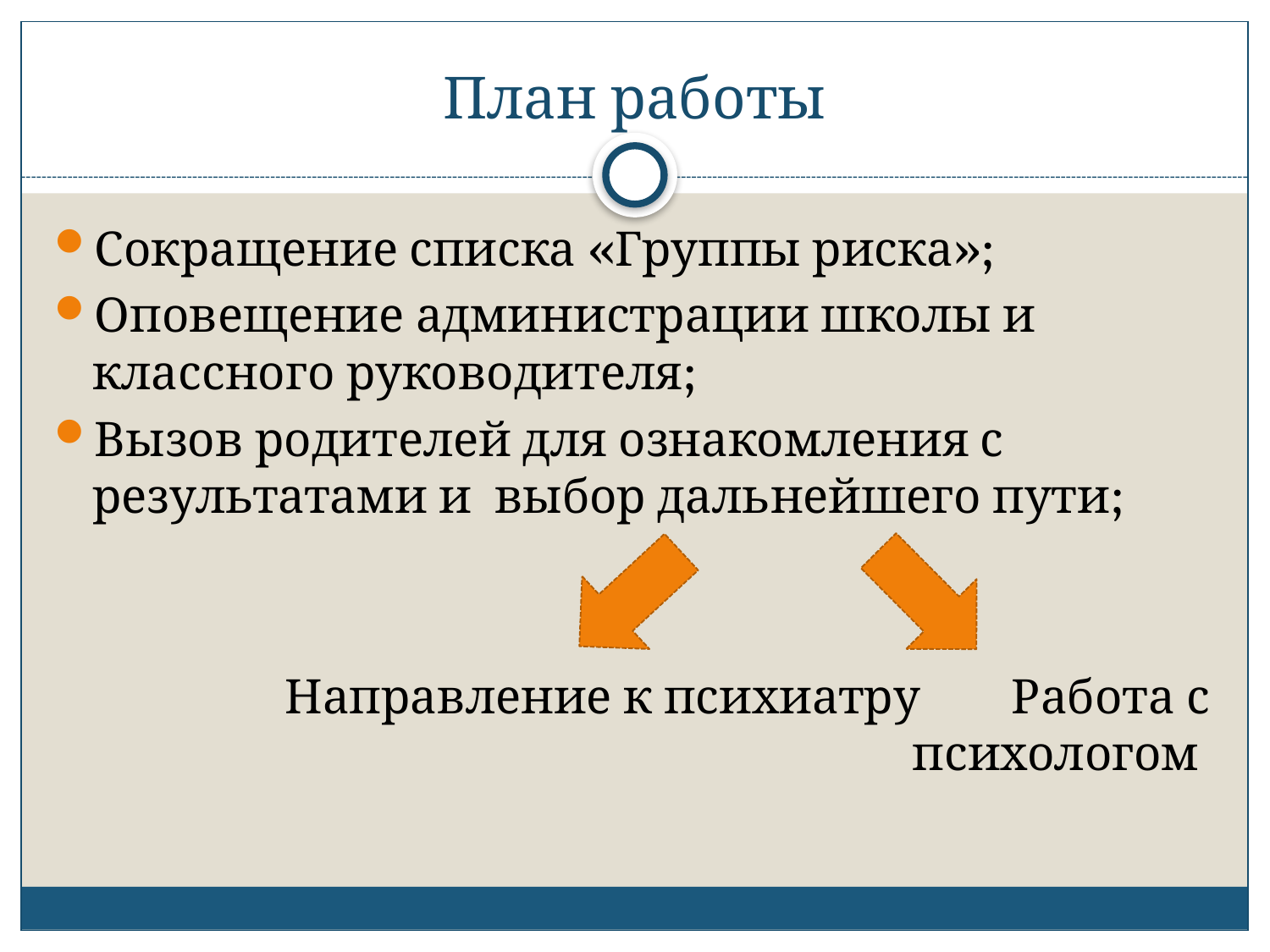

# План работы
Сокращение списка «Группы риска»;
Оповещение администрации школы и классного руководителя;
Вызов родителей для ознакомления с результатами и  выбор дальнейшего пути;

Направление к психиатру        Работа с психологом